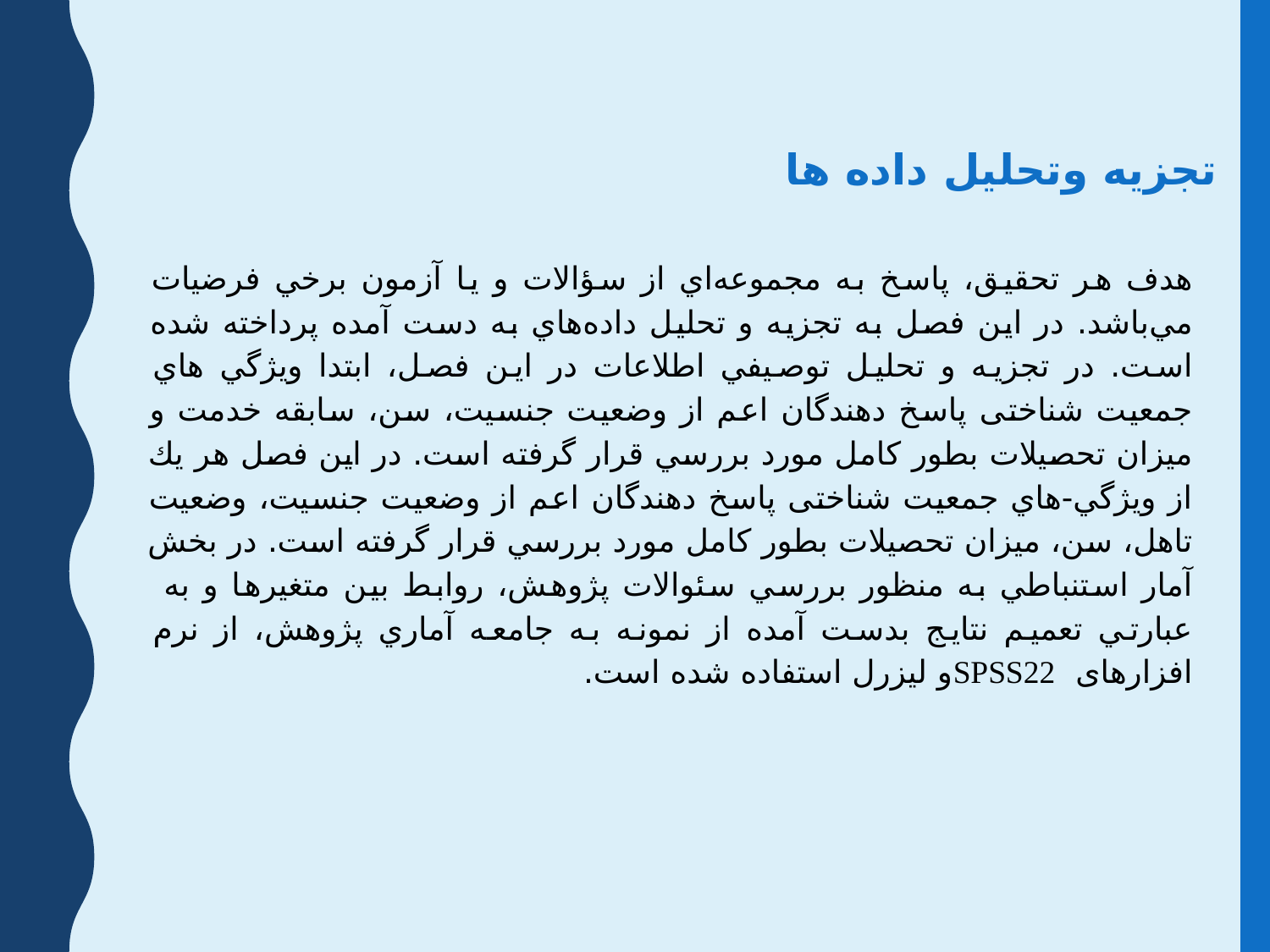

تجزیه وتحلیل داده ها
هدف هر تحقيق، پاسخ به مجموعه‌اي از سؤالات و يا آزمون برخي فرضيات مي‌باشد. در اين فصل به تجزيه و تحليل داده‌هاي به دست آمده پرداخته شده است. در تجزيه و تحليل توصيفي اطلاعات در این فصل، ابتدا ويژگي هاي جمعيت شناختی پاسخ دهندگان اعم از وضعيت جنسيت، سن، سابقه خدمت و ميزان تحصيلات بطور کامل مورد بررسي قرار گرفته است. در این فصل هر يك از ويژگي-هاي جمعيت شناختی پاسخ دهندگان اعم از وضعيت جنسيت، وضعیت تاهل، سن، ميزان تحصيلات بطور کامل مورد بررسي قرار گرفته است. در بخش آمار استنباطي به منظور بررسي سئوالات پژوهش، روابط بين متغيرها و به  عبارتي تعميم نتايج بدست آمده از نمونه به جامعه آماري پژوهش، از نرم افزارهای  SPSS22و لیزرل استفاده شده است.